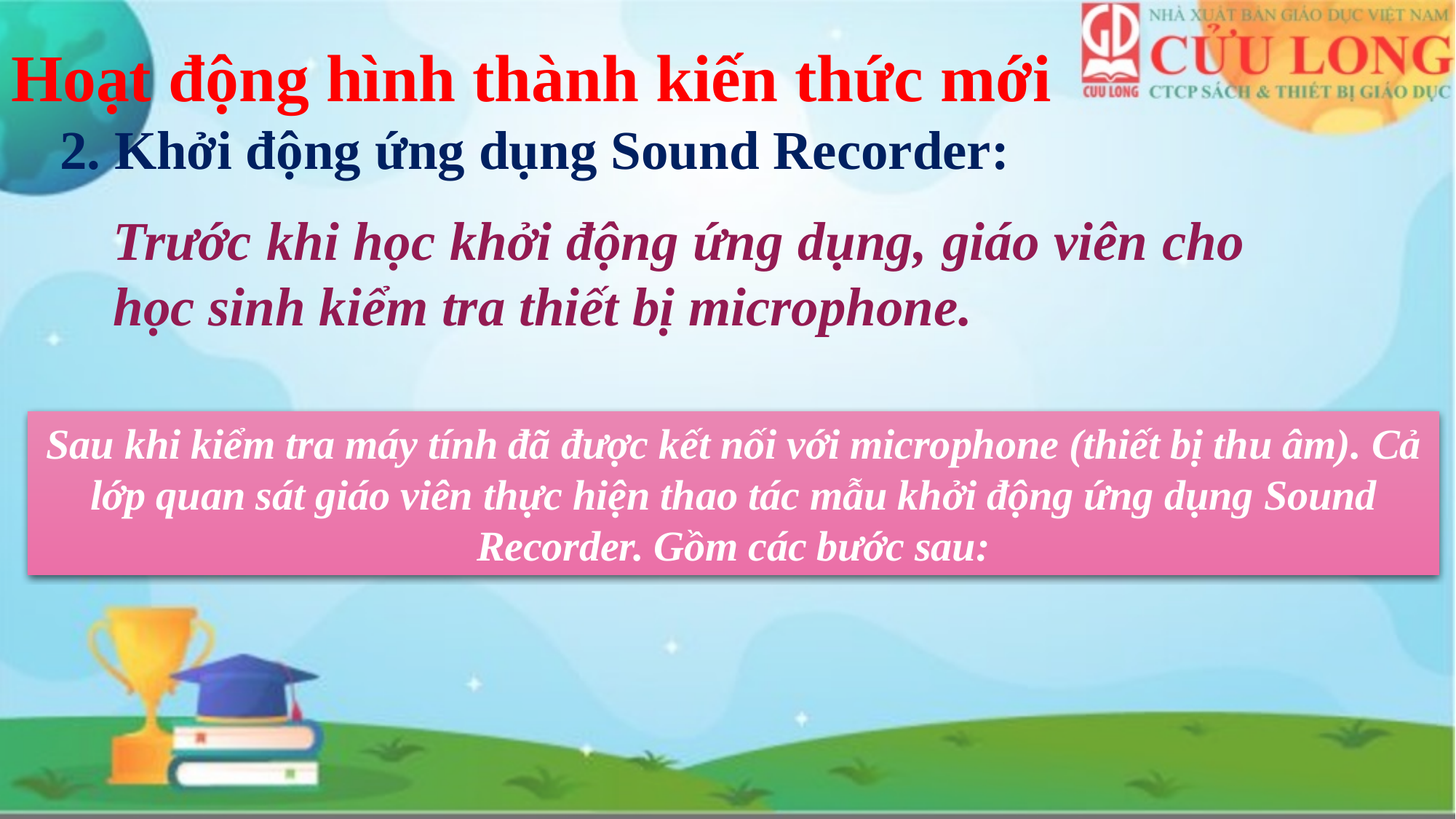

# Hoạt động hình thành kiến thức mới
2. Khởi động ứng dụng Sound Recorder:
Trước khi học khởi động ứng dụng, giáo viên cho học sinh kiểm tra thiết bị microphone.
Sau khi kiểm tra máy tính đã được kết nối với microphone (thiết bị thu âm). Cả lớp quan sát giáo viên thực hiện thao tác mẫu khởi động ứng dụng Sound Recorder. Gồm các bước sau: